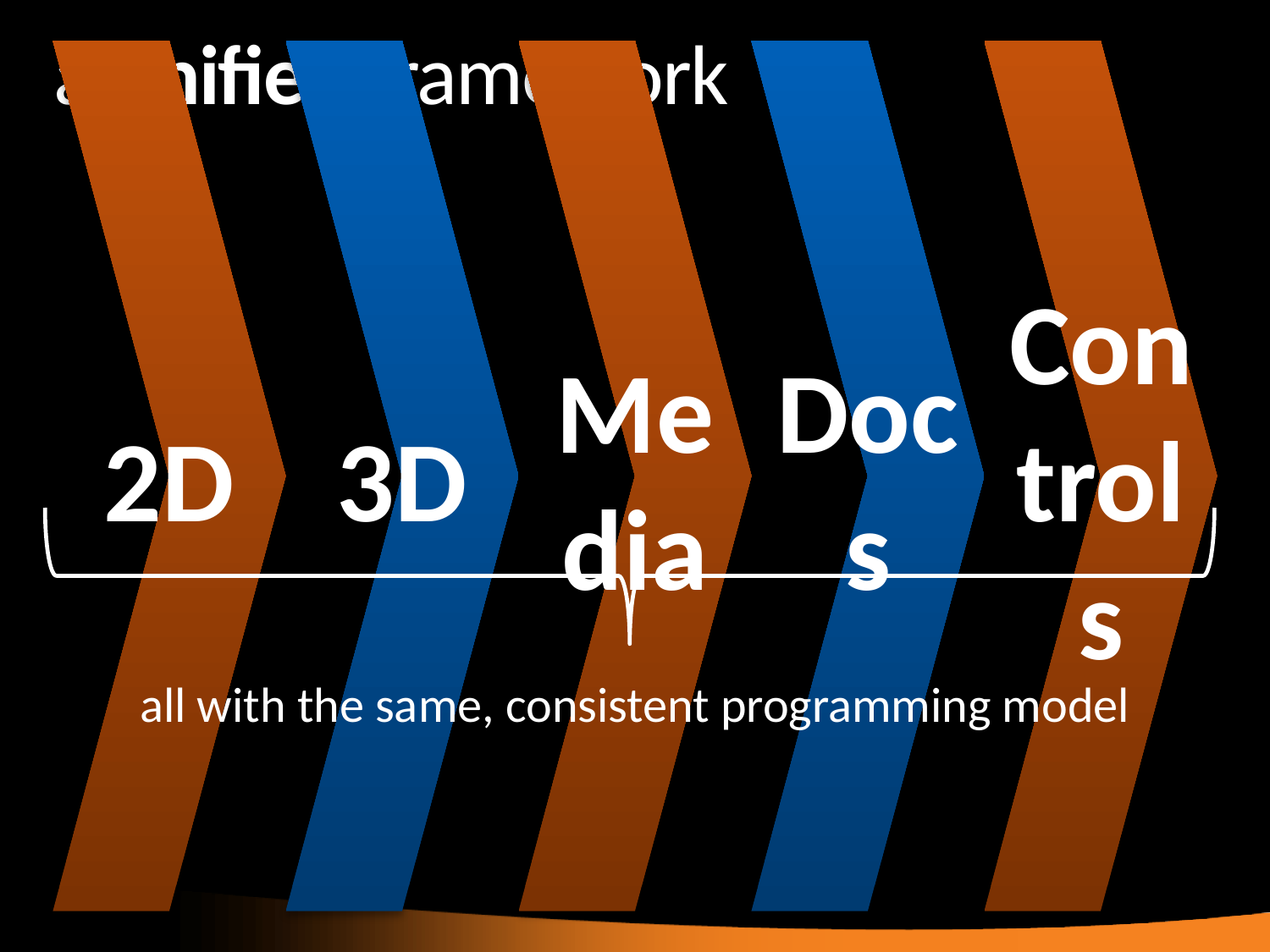

# a unified framework
2D
3D
all with the same, consistent programming model